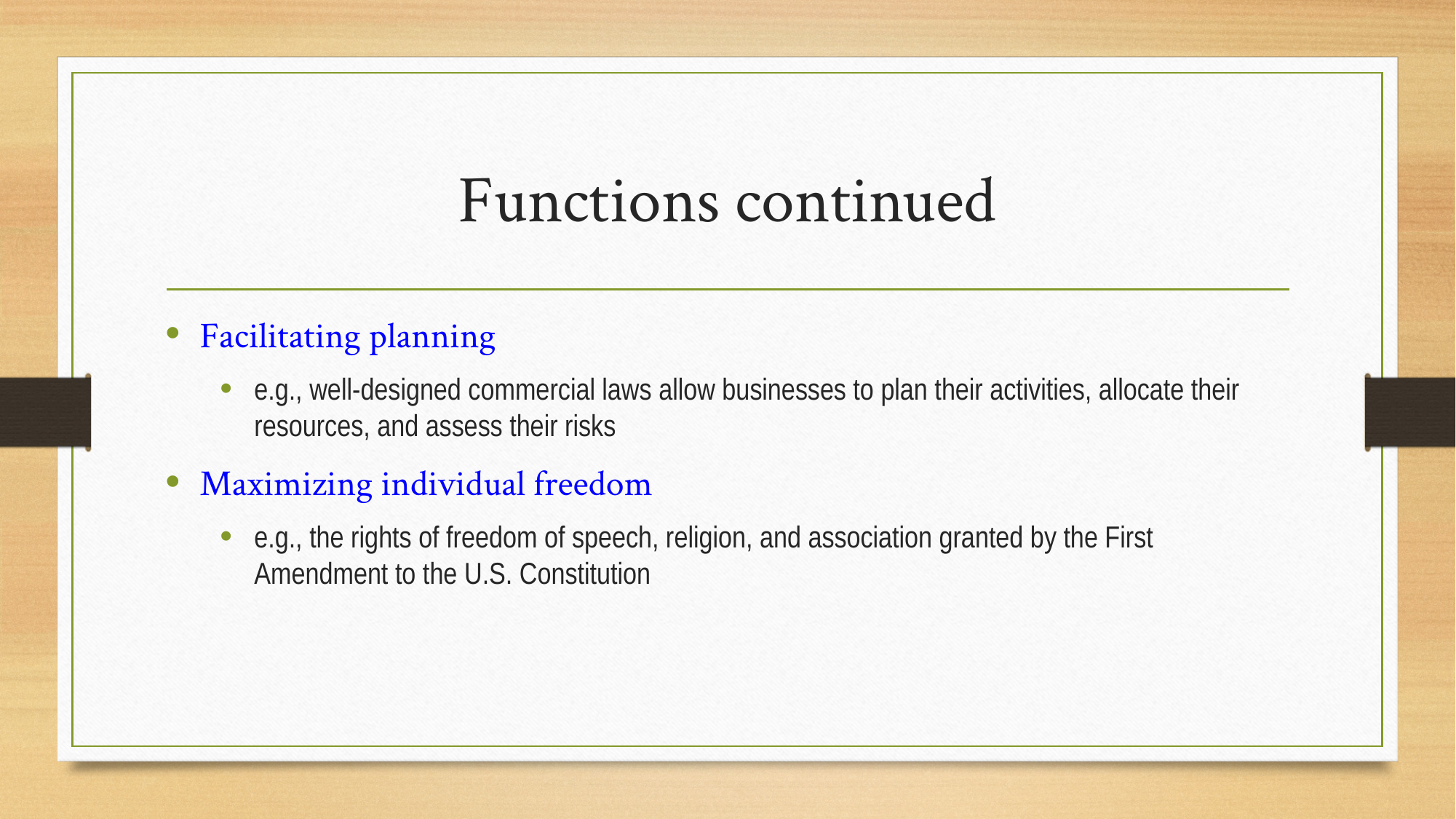

# Functions continued
Facilitating planning
e.g., well-designed commercial laws allow businesses to plan their activities, allocate their resources, and assess their risks
Maximizing individual freedom
e.g., the rights of freedom of speech, religion, and association granted by the First Amendment to the U.S. Constitution